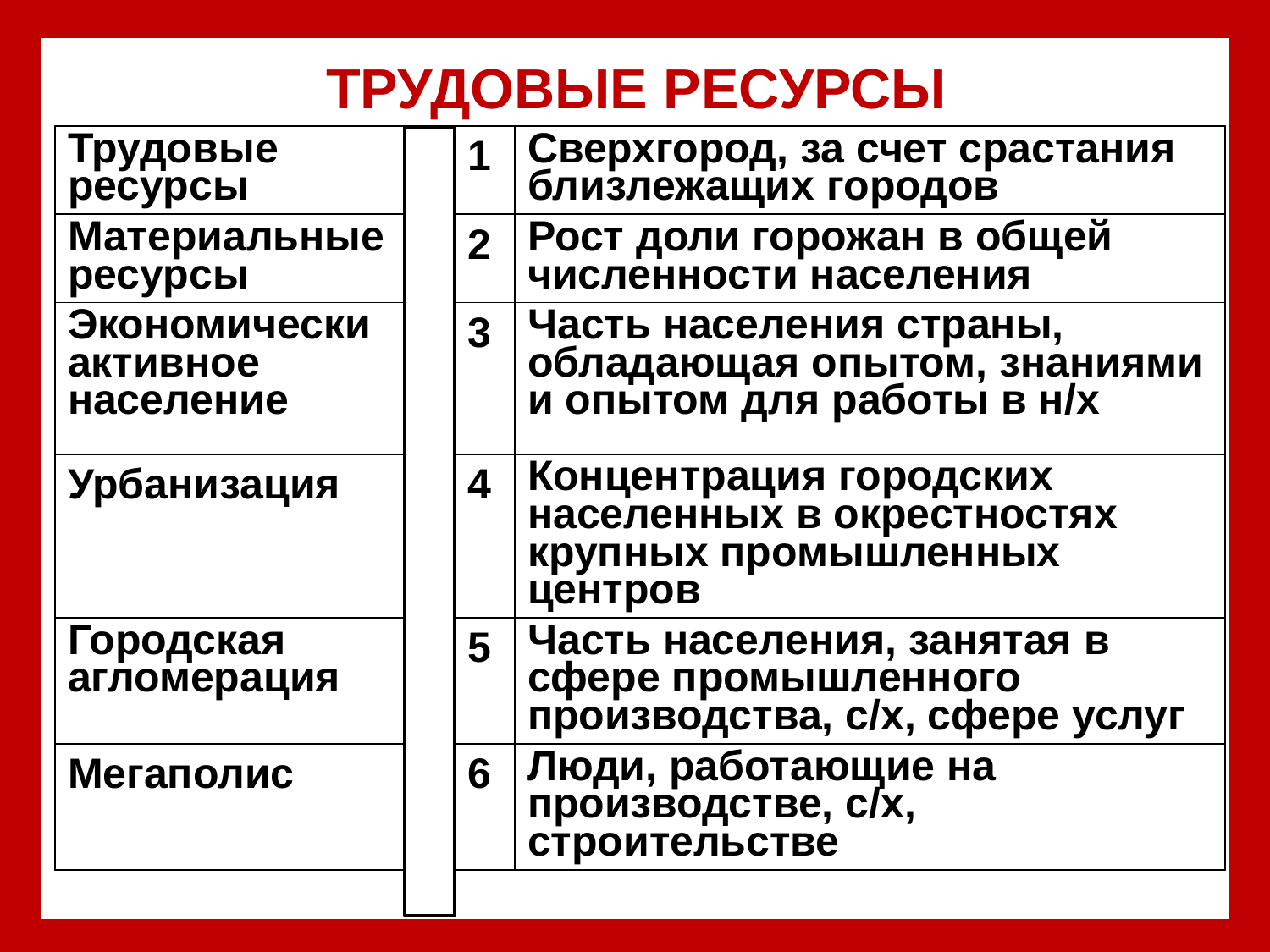

# ТРУДОВЫЕ РЕСУРСЫ
| Трудовые ресурсы | 3 | 1 | Сверхгород, за счет срастания близлежащих городов |
| --- | --- | --- | --- |
| Материальные ресурсы | 6 | 2 | Рост доли горожан в общей численности населения |
| Экономически активное население | 5 | 3 | Часть населения страны, обладающая опытом, знаниями и опытом для работы в н/х |
| Урбанизация | 2 | 4 | Концентрация городских населенных в окрестностях крупных промышленных центров |
| Городская агломерация | 4 | 5 | Часть населения, занятая в сфере промышленного производства, с/х, сфере услуг |
| Мегаполис | 1 | 6 | Люди, работающие на производстве, с/х, строительстве |